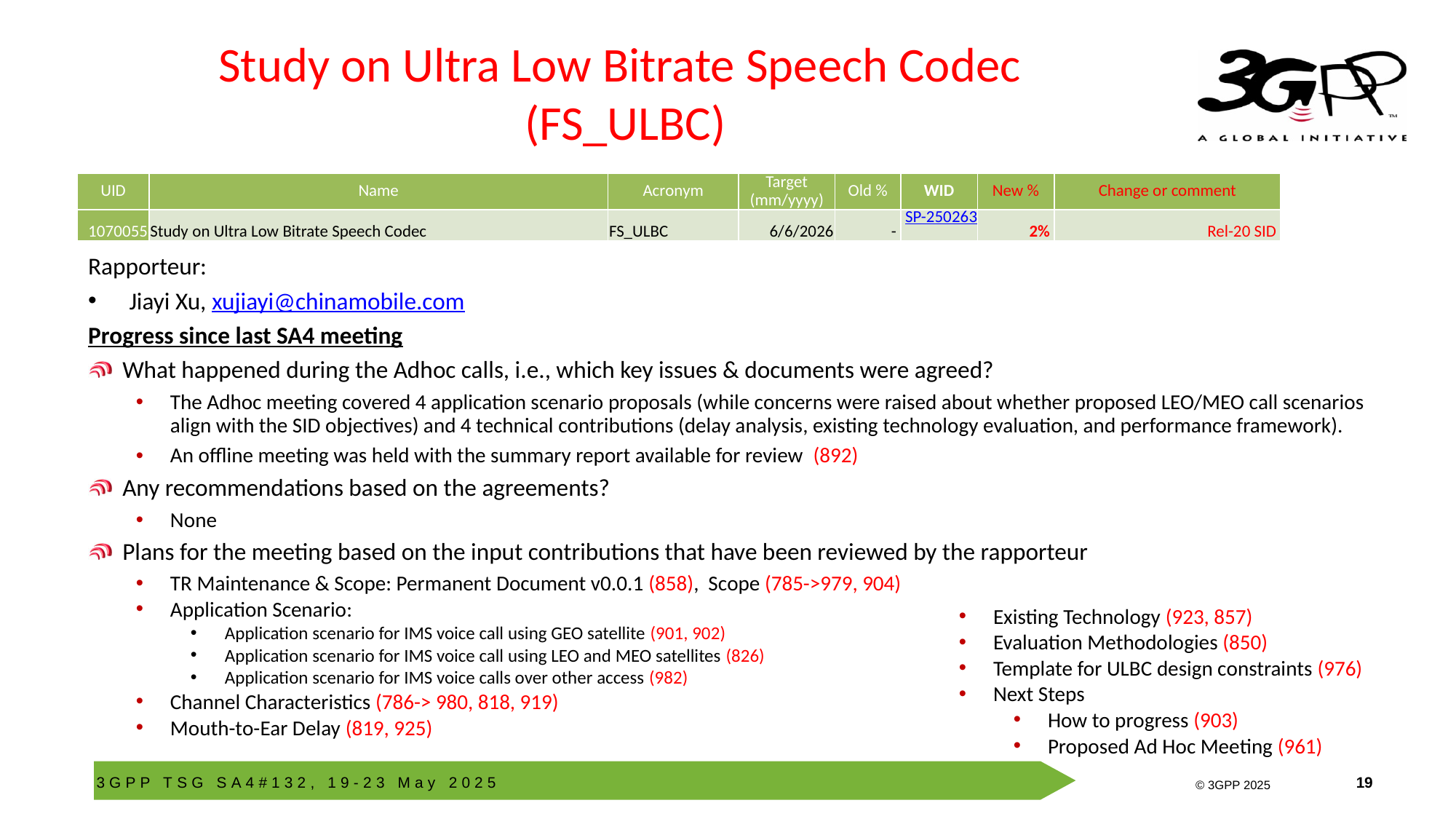

# Study on Ultra Low Bitrate Speech Codec (FS_ULBC)
| UID | Name | Acronym | Target (mm/yyyy) | Old % | WID | New % | Change or comment |
| --- | --- | --- | --- | --- | --- | --- | --- |
| 1070055 | Study on Ultra Low Bitrate Speech Codec | FS\_ULBC | 6/6/2026 | - | SP-250263 | 2% | Rel-20 SID |
Rapporteur:
Jiayi Xu, xujiayi@chinamobile.com
Progress since last SA4 meeting
What happened during the Adhoc calls, i.e., which key issues & documents were agreed?
The Adhoc meeting covered 4 application scenario proposals (while concerns were raised about whether proposed LEO/MEO call scenarios align with the SID objectives) and 4 technical contributions (delay analysis, existing technology evaluation, and performance framework).
An offline meeting was held with the summary report available for review  (892)
Any recommendations based on the agreements?
None
Plans for the meeting based on the input contributions that have been reviewed by the rapporteur
TR Maintenance & Scope: Permanent Document v0.0.1 (858),  Scope (785->979, 904)
Application Scenario:
Application scenario for IMS voice call using GEO satellite (901, 902)
Application scenario for IMS voice call using LEO and MEO satellites (826)
Application scenario for IMS voice calls over other access (982)
Channel Characteristics (786-> 980, 818, 919)
Mouth-to-Ear Delay (819, 925)

Existing Technology (923, 857)
Evaluation Methodologies (850)
Template for ULBC design constraints (976)
Next Steps
How to progress (903)
Proposed Ad Hoc Meeting (961)